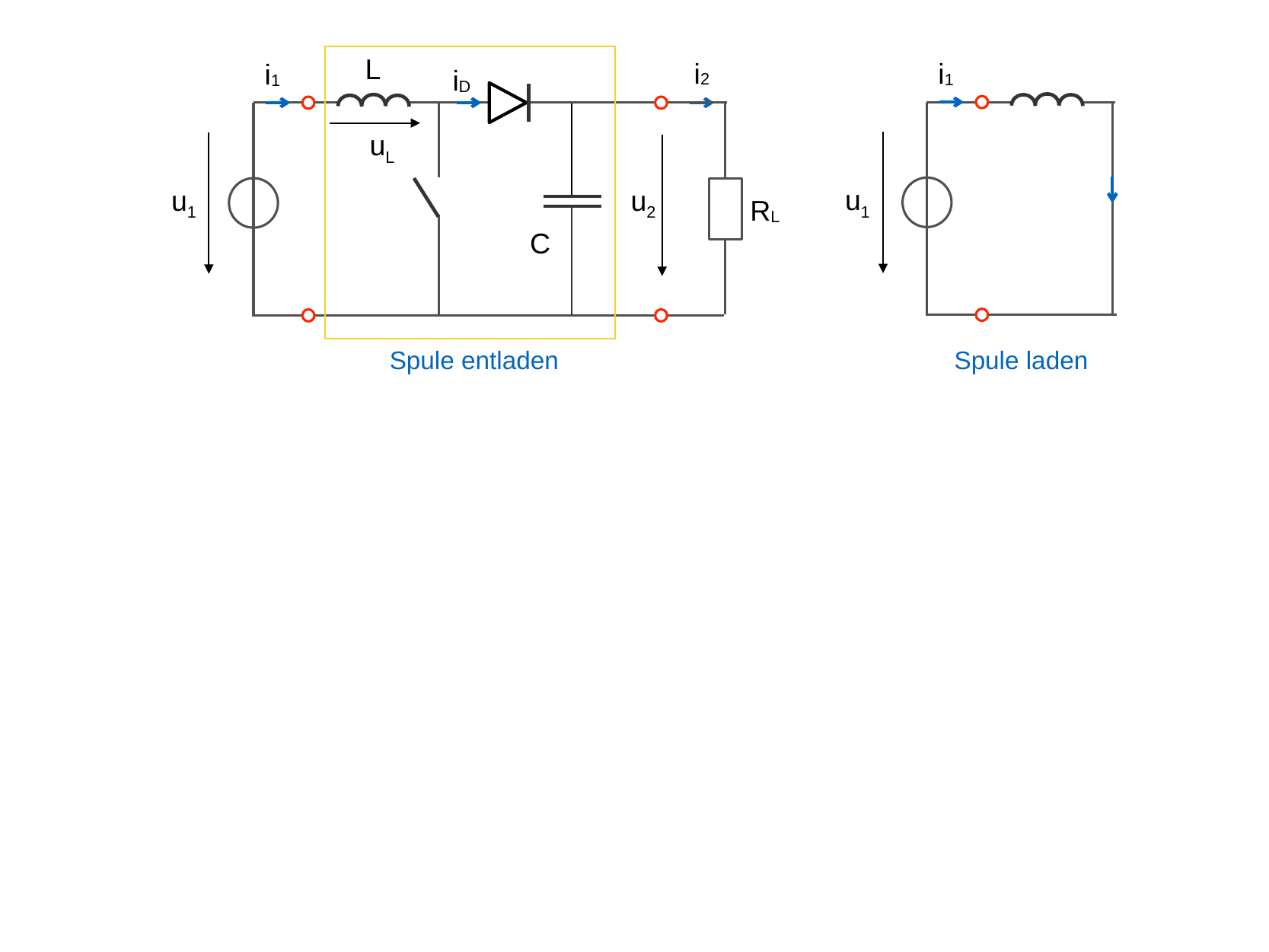

L
i2
i1
i1
iD

uL

u1
u1
u2

RL

C

Spule entladen
Spule laden